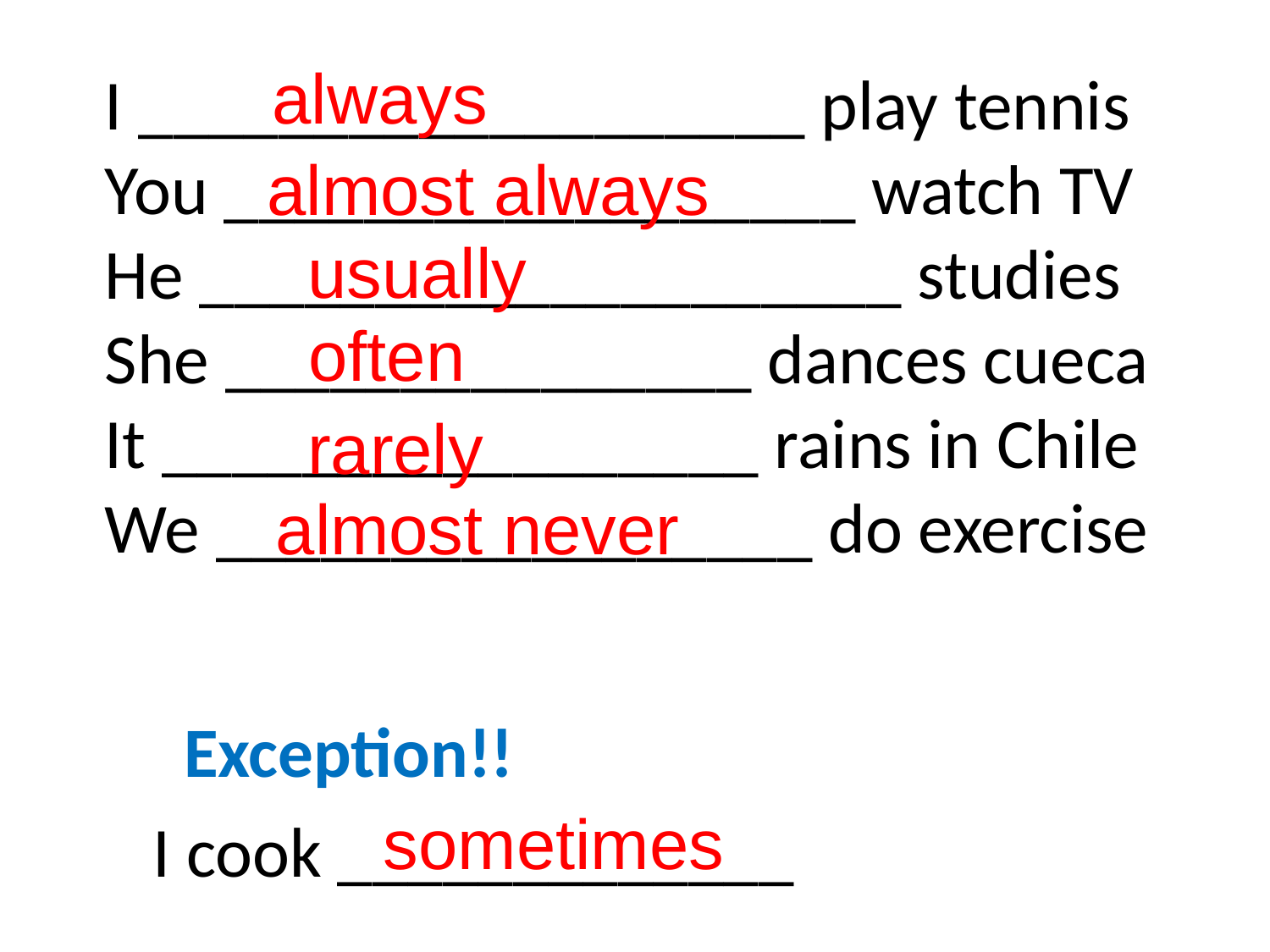

always
I ___________________ play tennis
You __________________ watch TV
He ____________________ studies
She _______________ dances cueca
It _________________ rains in Chile
We _________________ do exercise

almost always
usually
often
rarely
almost never
Exception!!
sometimes
I cook _____________